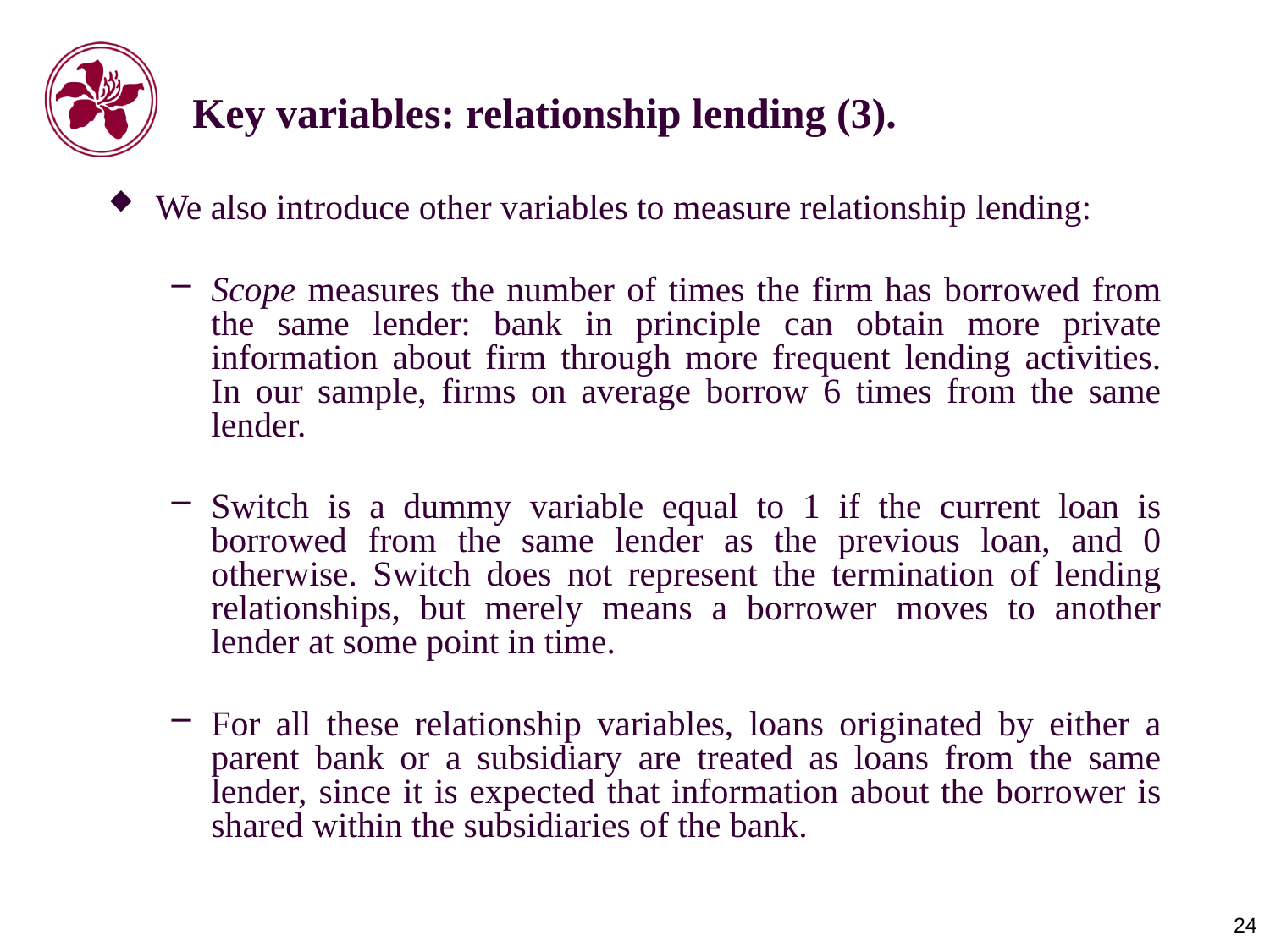

# Key variables: relationship lending (3).
We also introduce other variables to measure relationship lending:

Scope measures the number of times the firm has borrowed from the same lender: bank in principle can obtain more private information about firm through more frequent lending activities. In our sample, firms on average borrow 6 times from the same lender.

Switch is a dummy variable equal to 1 if the current loan is borrowed from the same lender as the previous loan, and 0 otherwise. Switch does not represent the termination of lending relationships, but merely means a borrower moves to another lender at some point in time.

For all these relationship variables, loans originated by either a parent bank or a subsidiary are treated as loans from the same lender, since it is expected that information about the borrower is shared within the subsidiaries of the bank.
24